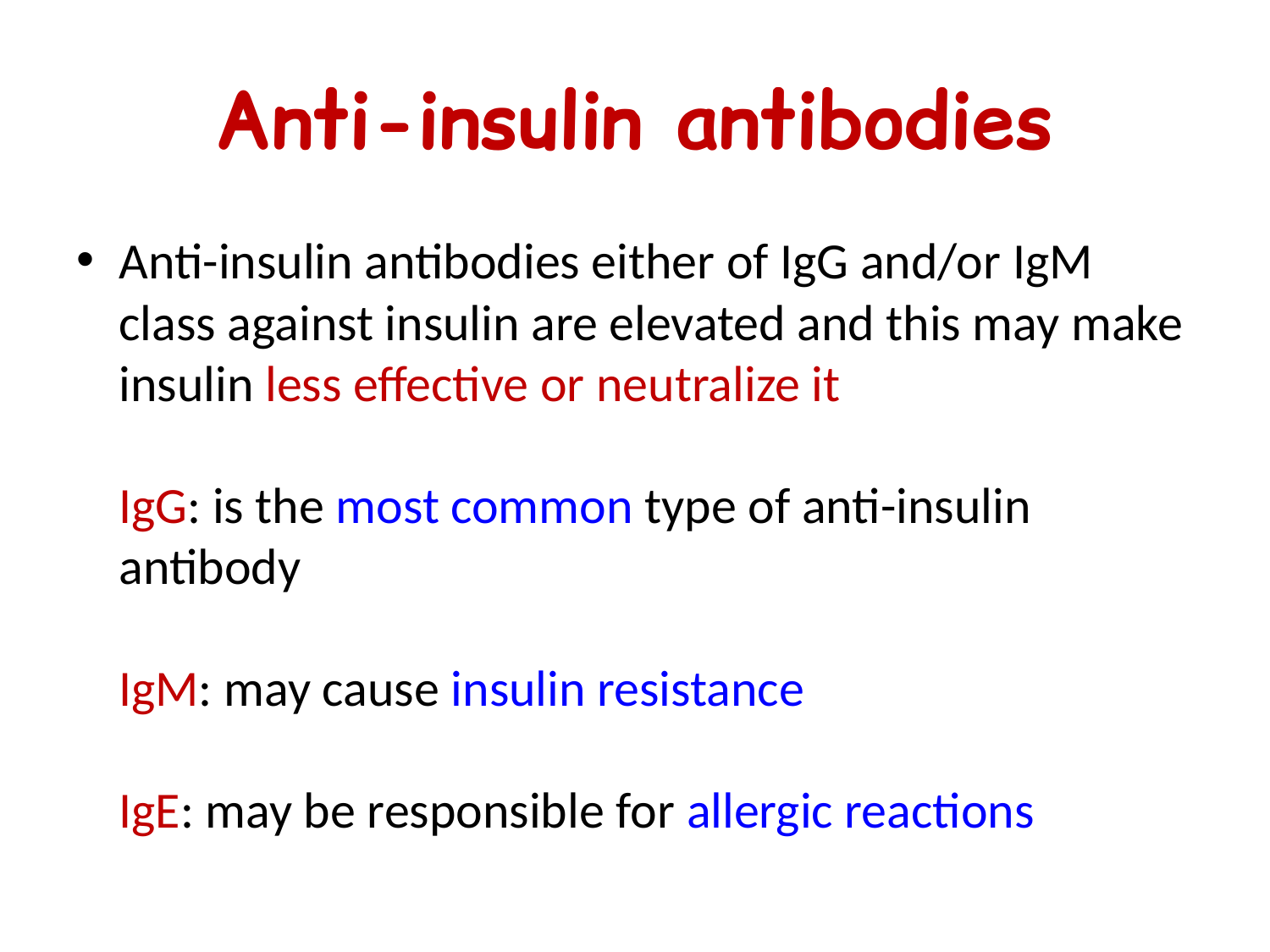

# Anti-insulin antibodies
Anti-insulin antibodies either of IgG and/or IgM class against insulin are elevated and this may make insulin less effective or neutralize it
IgG: is the most common type of anti-insulin antibody
IgM: may cause insulin resistance
IgE: may be responsible for allergic reactions